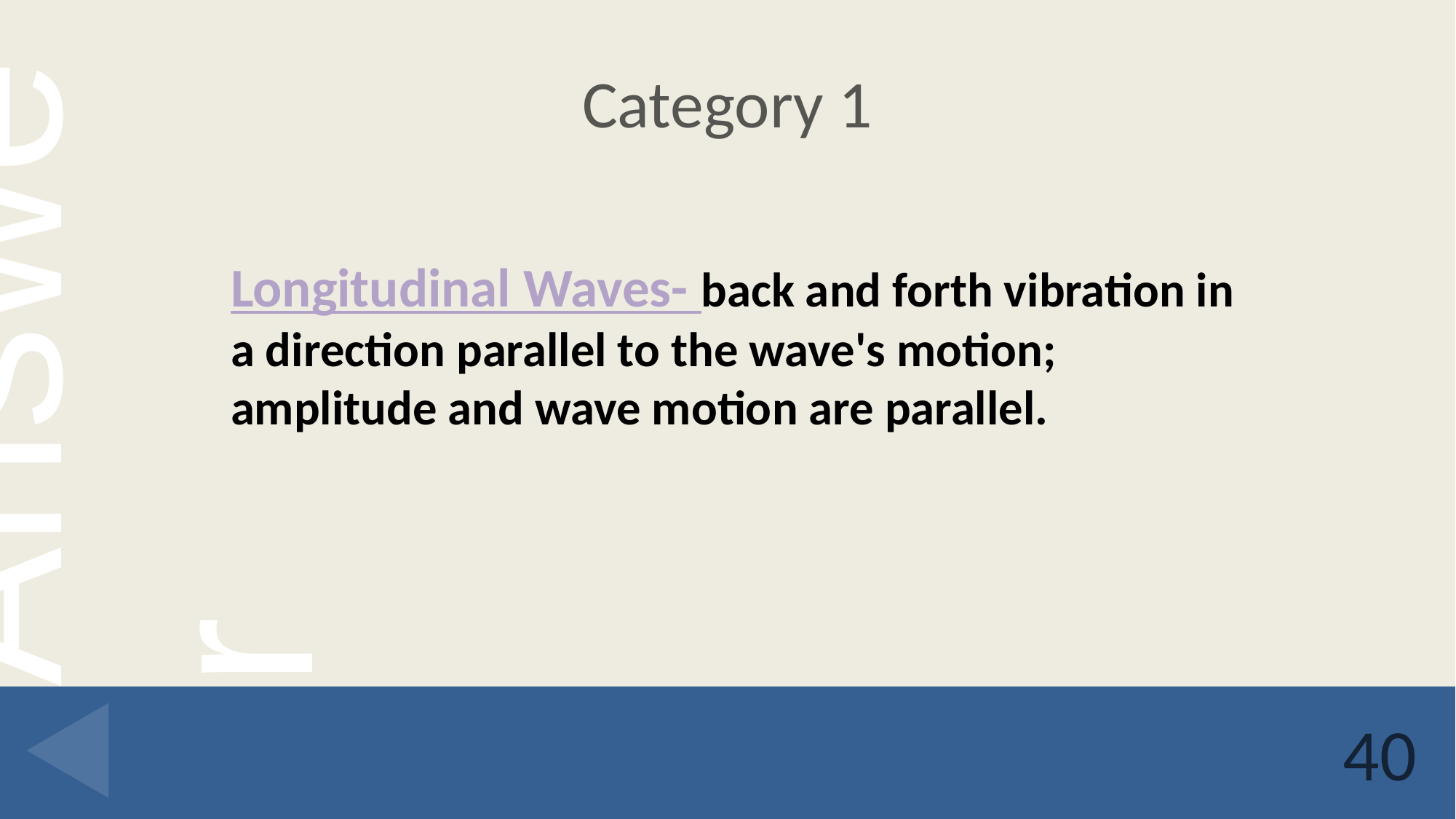

# Category 1
Longitudinal Waves- back and forth vibration in a direction parallel to the wave's motion; amplitude and wave motion are parallel.
40